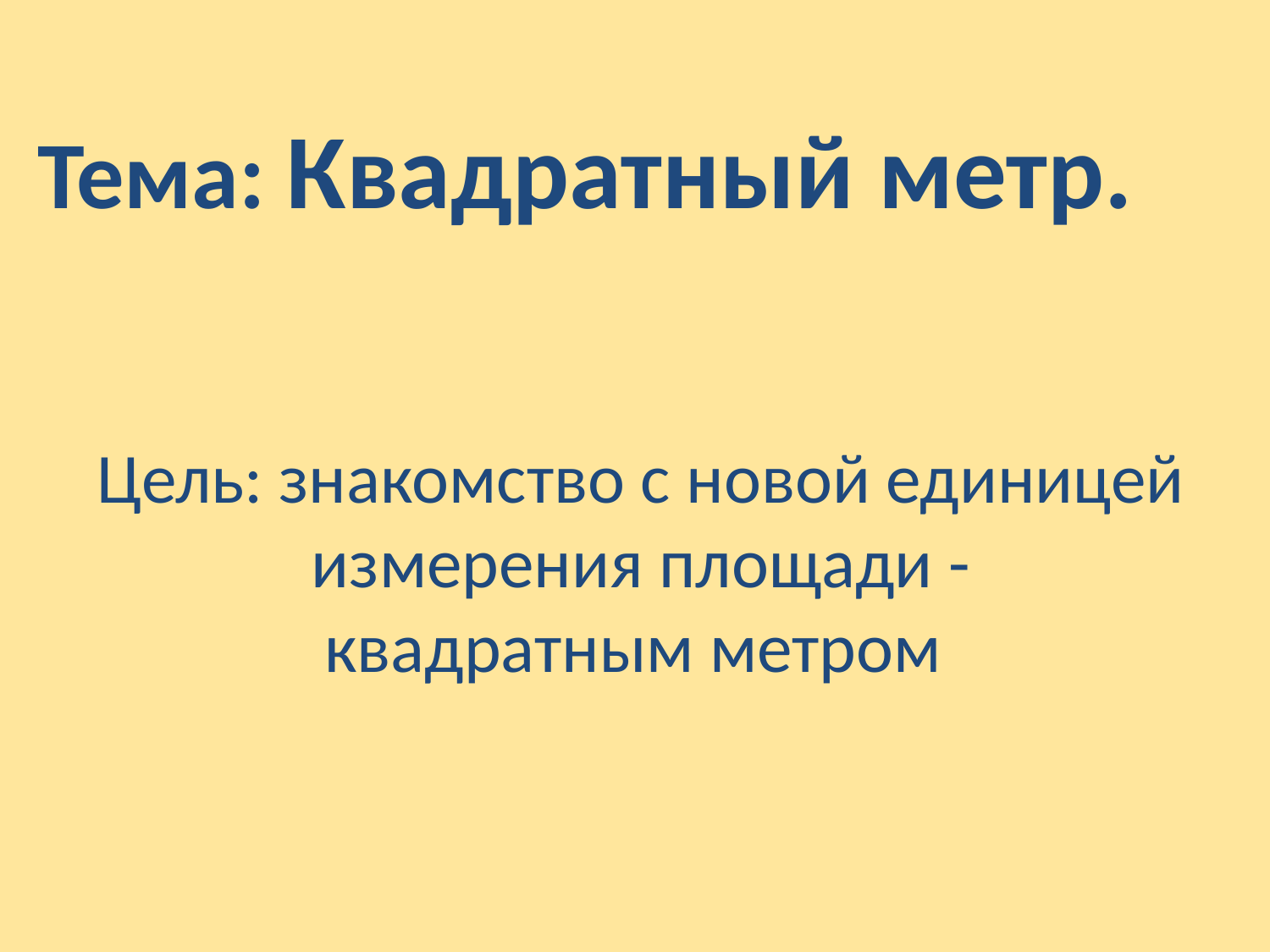

Тема: Квадратный метр.
Цель: знакомство с новой единицей измерения площади -
квадратным метром